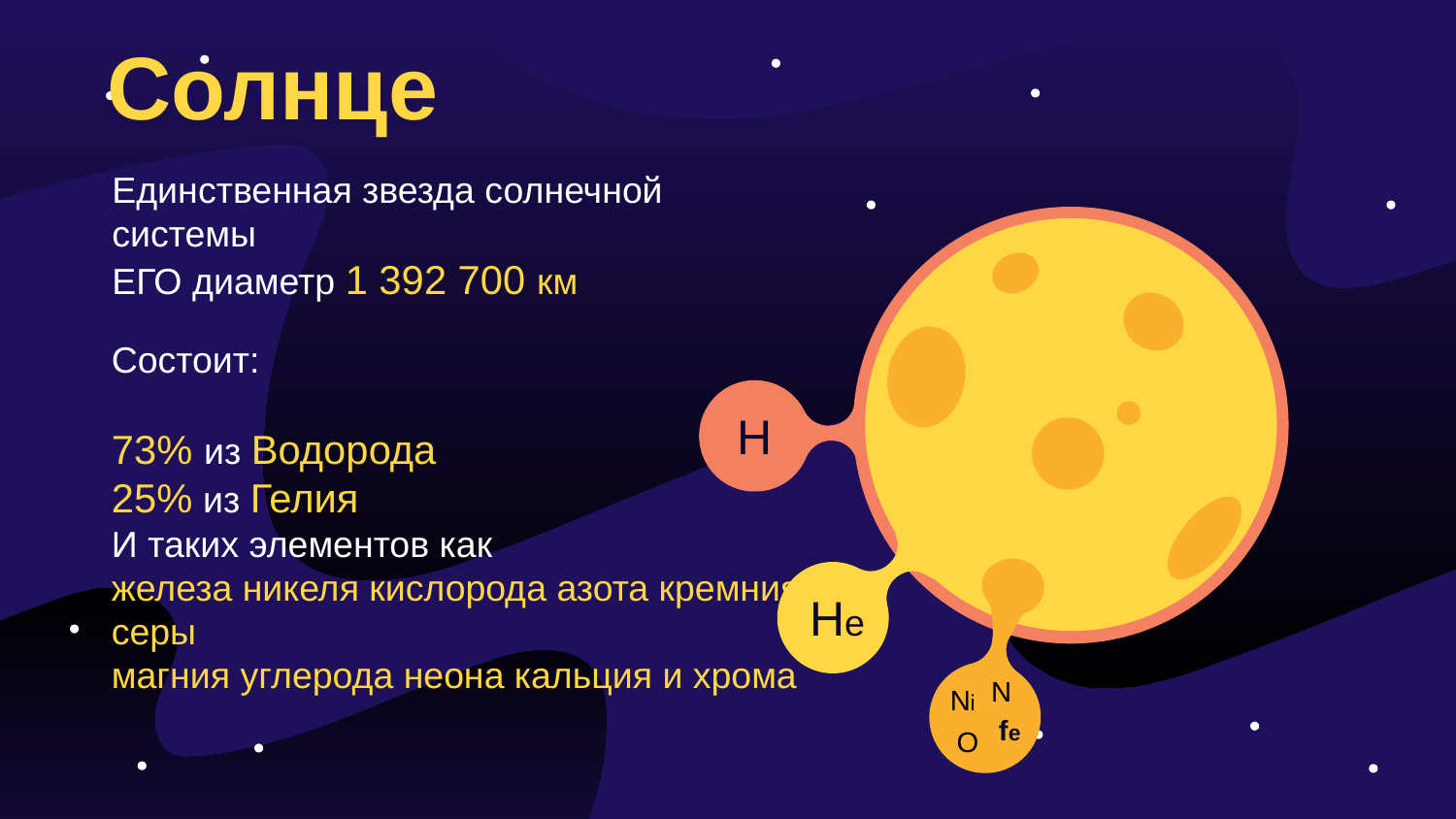

# Солнце
Единственная звезда солнечной системы
ЕГО диаметр 1 392 700 км

Состоит:

73% из Водорода
25% из Гелия
И таких элементов как
железа никеля кислорода азота кремния серы
магния углерода неона кальция и хрома

H

He

N
fe
Ni
O